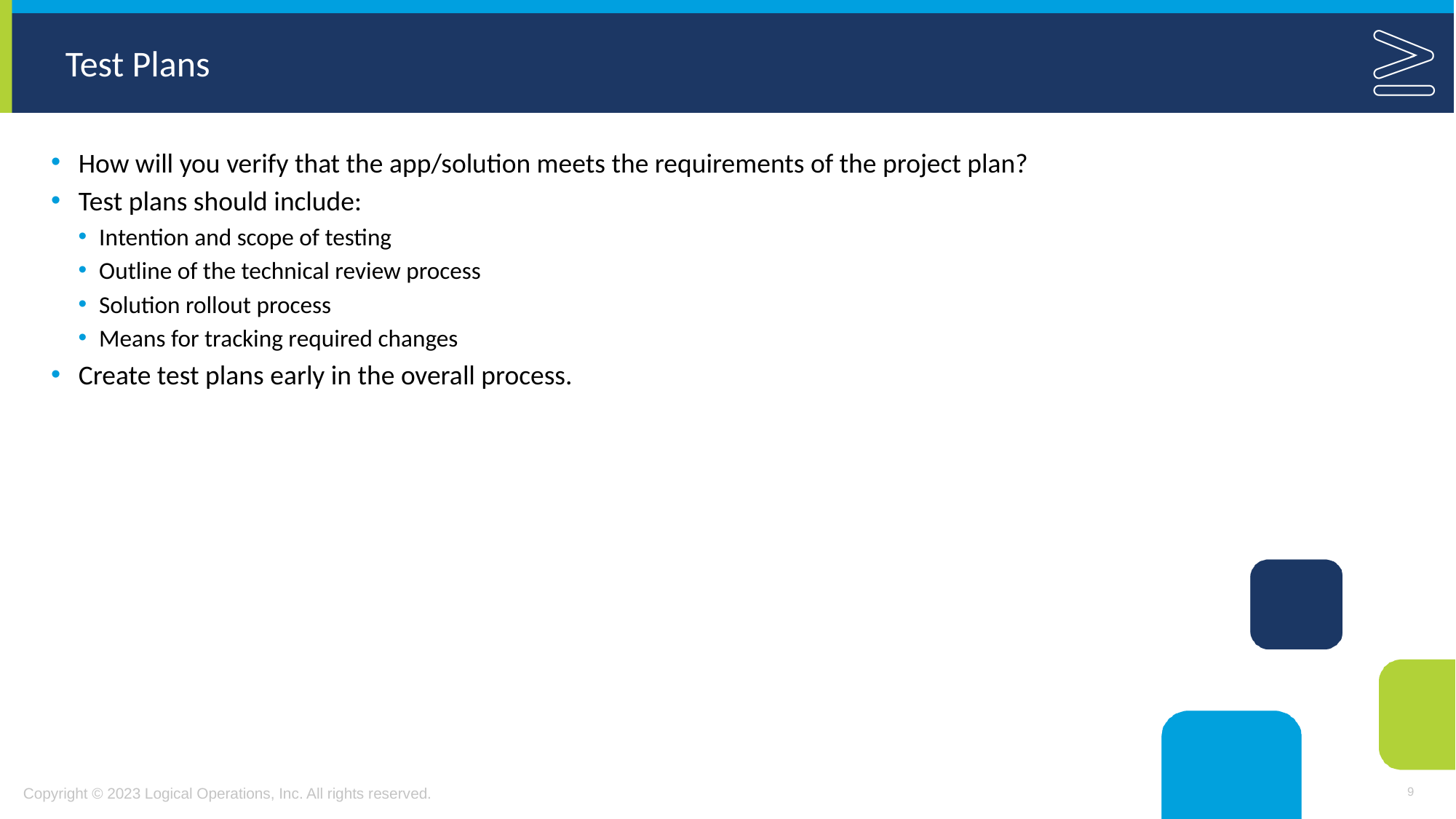

# Test Plans
How will you verify that the app/solution meets the requirements of the project plan?
Test plans should include:
Intention and scope of testing
Outline of the technical review process
Solution rollout process
Means for tracking required changes
Create test plans early in the overall process.
9